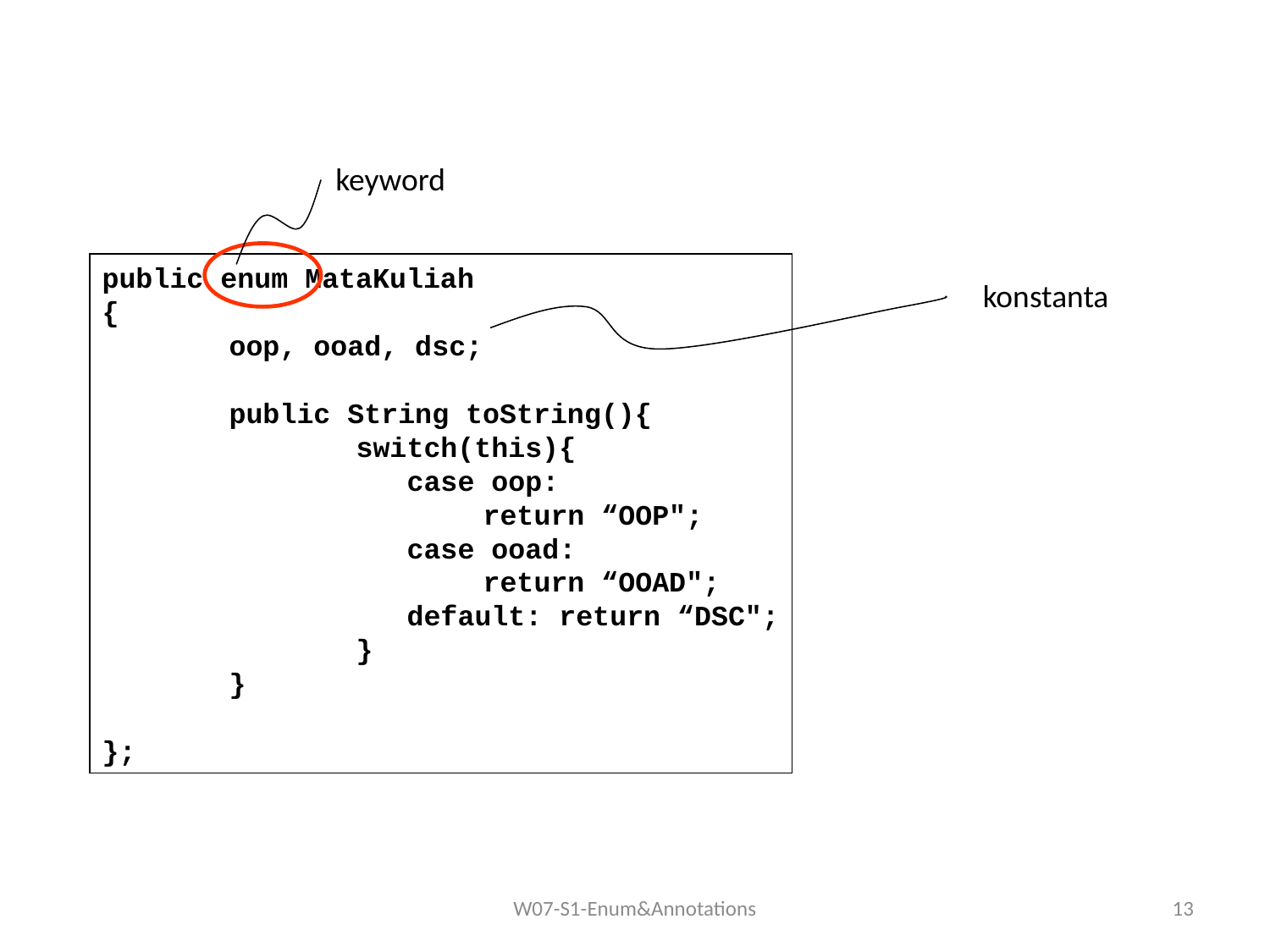

#
keyword

public enum MataKuliah
{
	oop, ooad, dsc;

	public String toString(){
		switch(this){
		   case oop:
			return “OOP";
		   case ooad:
			return “OOAD";
		   default: return “DSC";
		}
	}

};
konstanta

13
W07-S1-Enum&Annotations